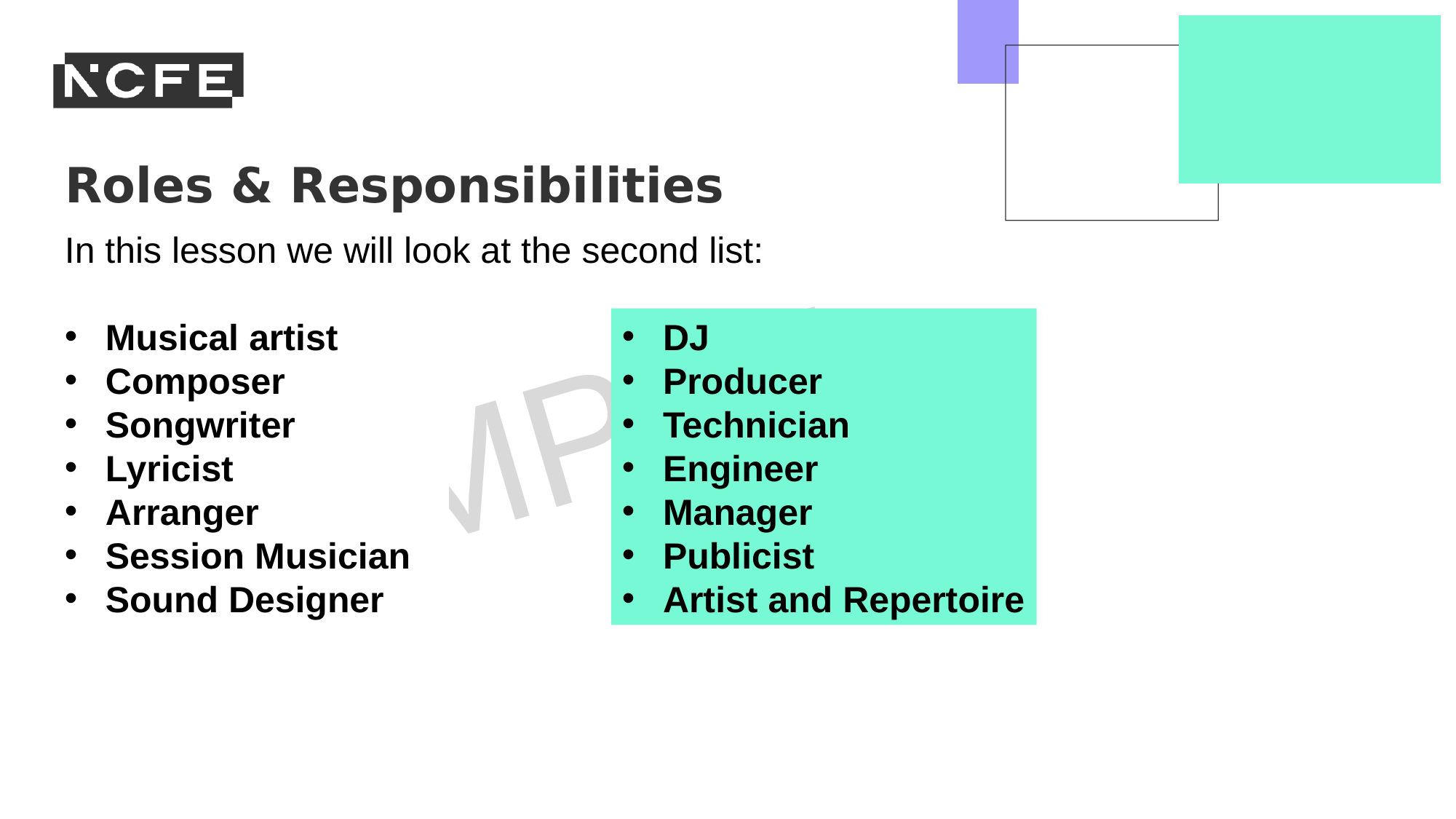

Roles & Responsibilities
In this lesson we will look at the second list:

DJ
Producer
Technician
Engineer
Manager
Publicist
Artist and Repertoire
Musical artist
Composer
Songwriter
Lyricist
Arranger
Session Musician
Sound Designer